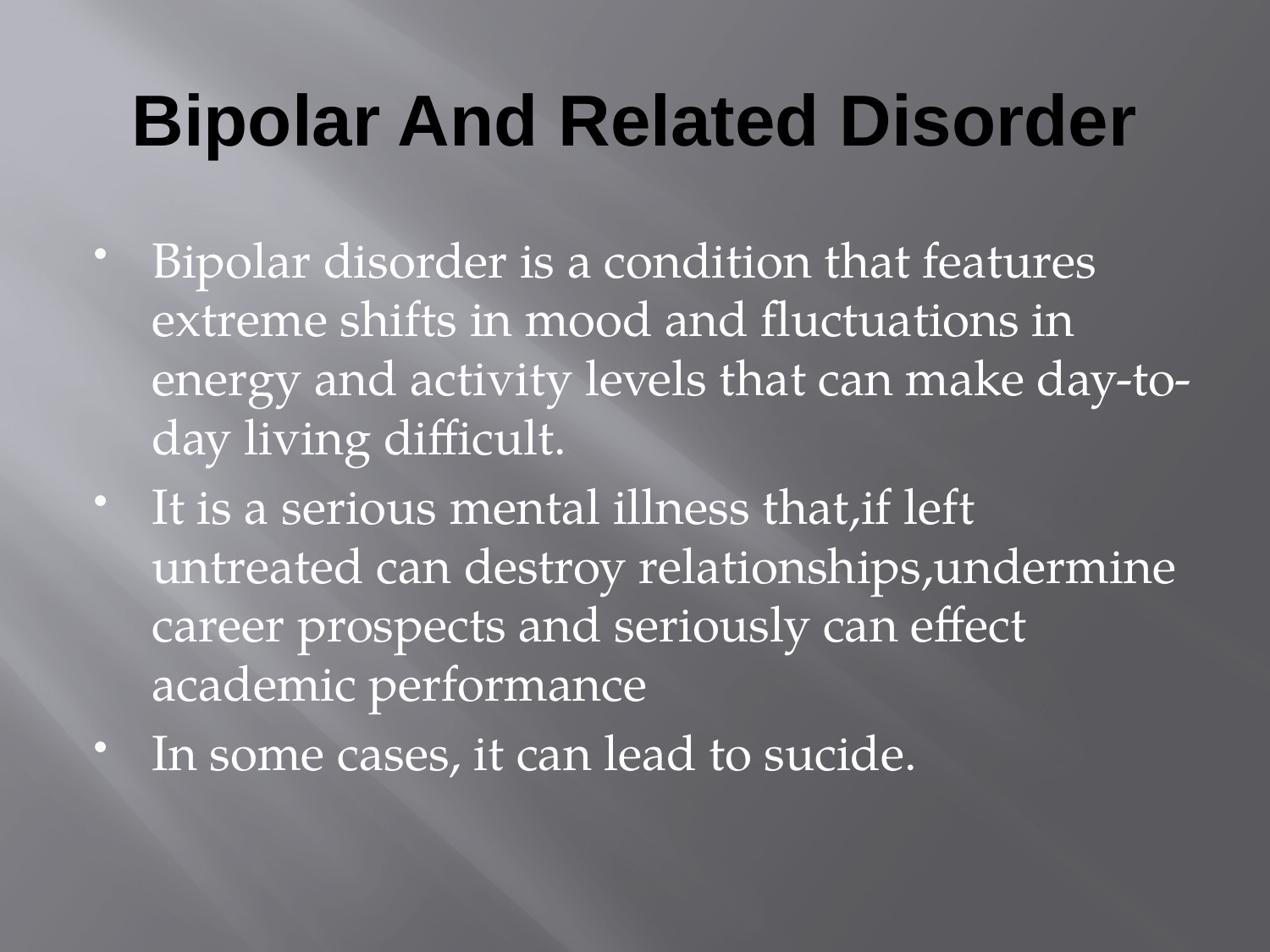

# Bipolar And Related Disorder
Bipolar disorder is a condition that features extreme shifts in mood and fluctuations in energy and activity levels that can make day-to-day living difficult.
It is a serious mental illness that,if left untreated can destroy relationships,undermine career prospects and seriously can effect academic performance
In some cases, it can lead to sucide.